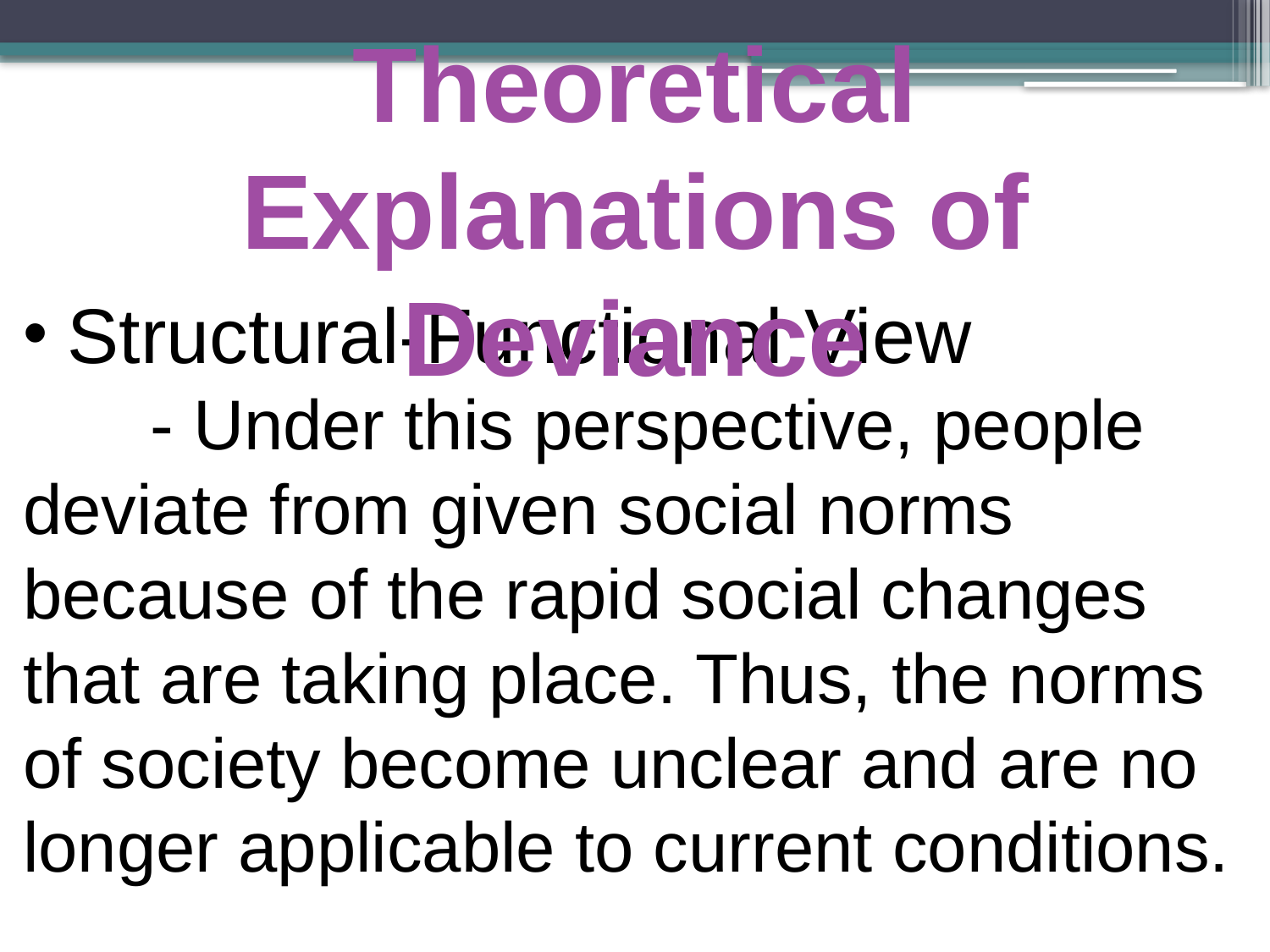

Theoretical Explanations of Deviance
 Structural-Functional View
	- Under this perspective, people deviate from given social norms because of the rapid social changes that are taking place. Thus, the norms of society become unclear and are no longer applicable to current conditions.